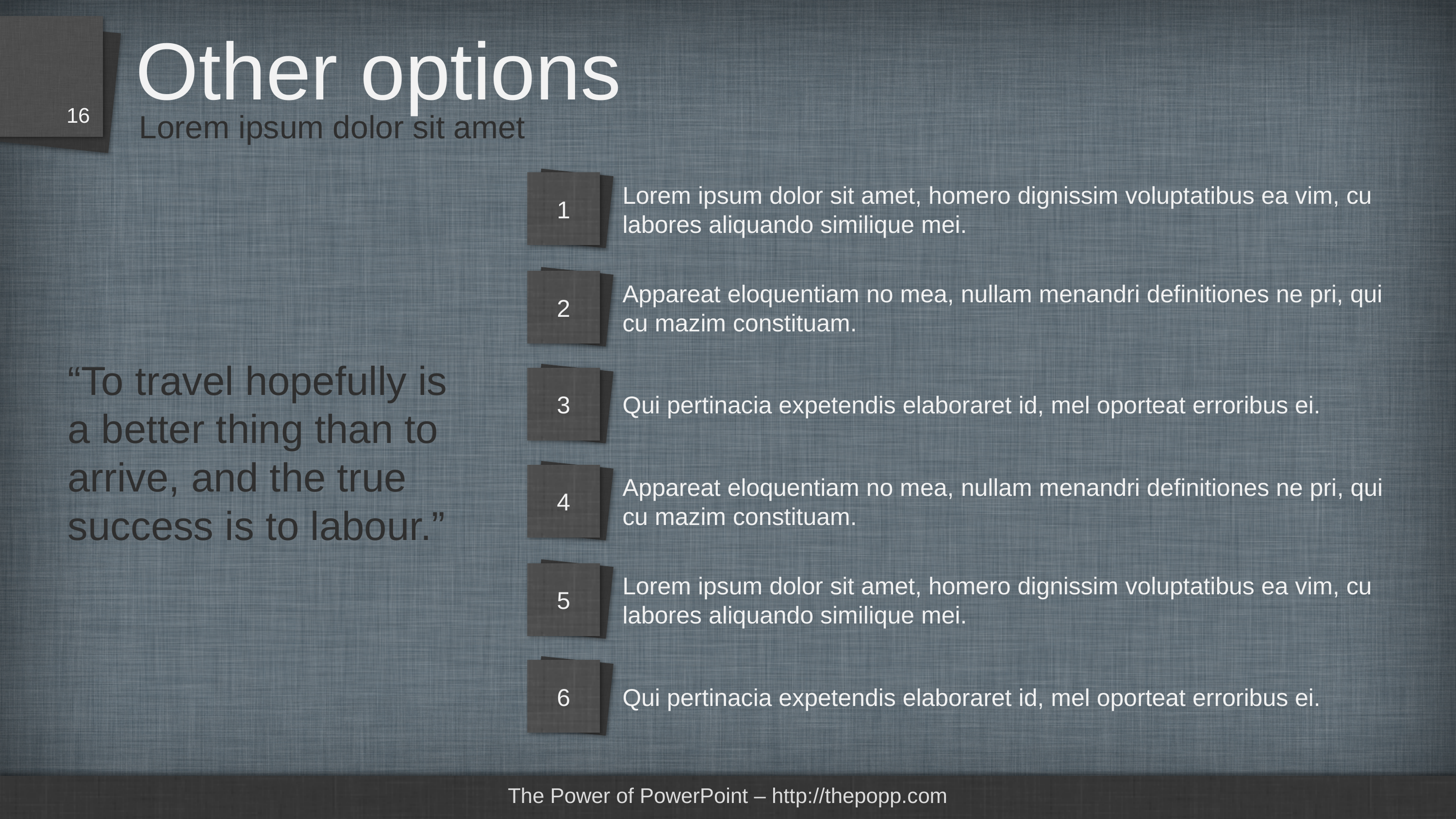

# Other options
16
Lorem ipsum dolor sit amet

Lorem ipsum dolor sit amet, homero dignissim voluptatibus ea vim, cu labores aliquando similique mei.
“To travel hopefully is a better thing than to arrive, and the true success is to labour.”
Appareat eloquentiam no mea, nullam menandri definitiones ne pri, qui cu mazim constituam.
Qui pertinacia expetendis elaboraret id, mel oporteat erroribus ei.
Appareat eloquentiam no mea, nullam menandri definitiones ne pri, qui cu mazim constituam.
Lorem ipsum dolor sit amet, homero dignissim voluptatibus ea vim, cu labores aliquando similique mei.
Qui pertinacia expetendis elaboraret id, mel oporteat erroribus ei.
The Power of PowerPoint – http://thepopp.com